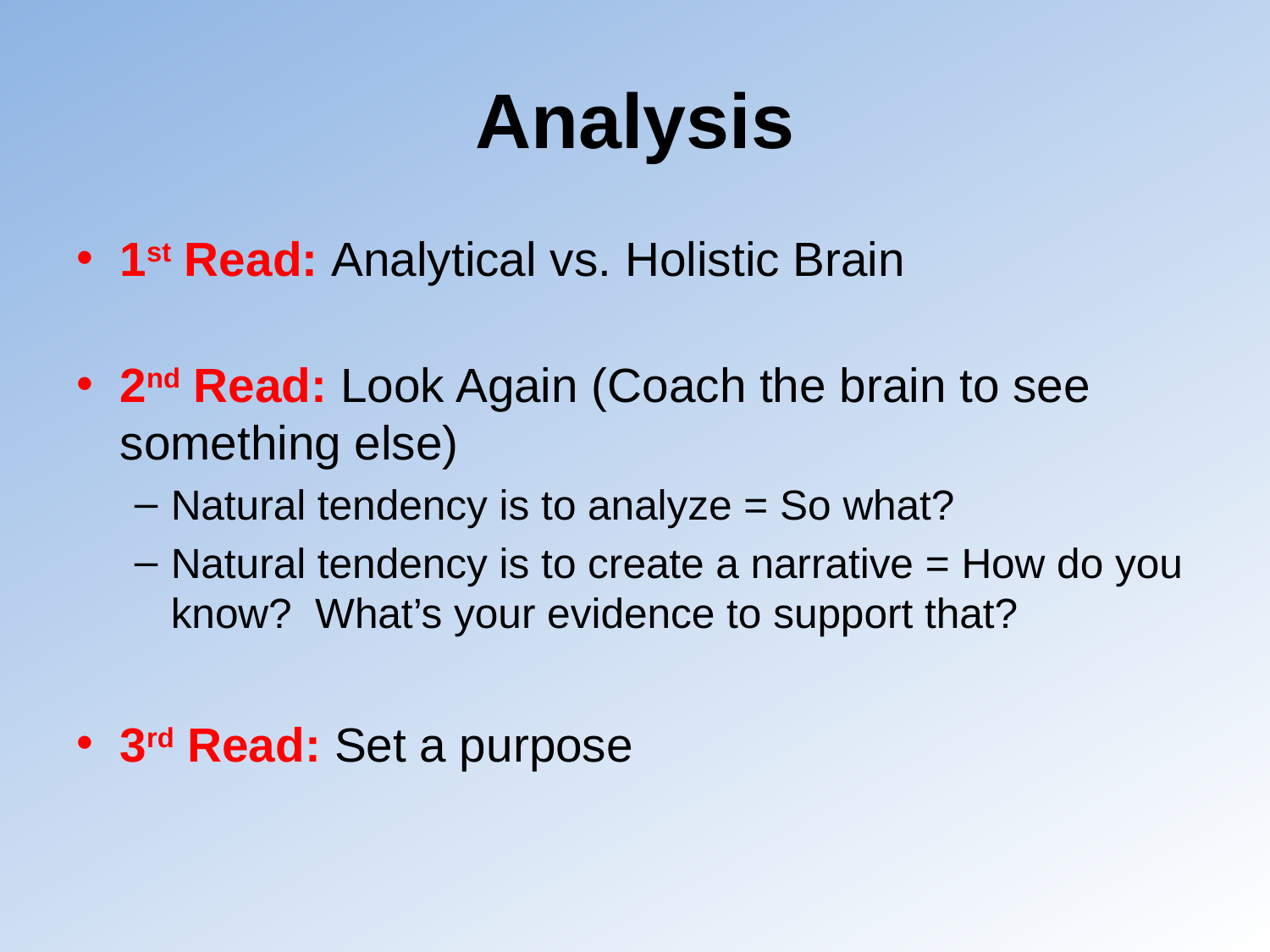

# Analysis
1st Read: Analytical vs. Holistic Brain

2nd Read: Look Again (Coach the brain to see 									something else)
Natural tendency is to analyze = So what?
Natural tendency is to create a narrative = How do you know?  What’s your evidence to support that?

3rd Read: Set a purpose